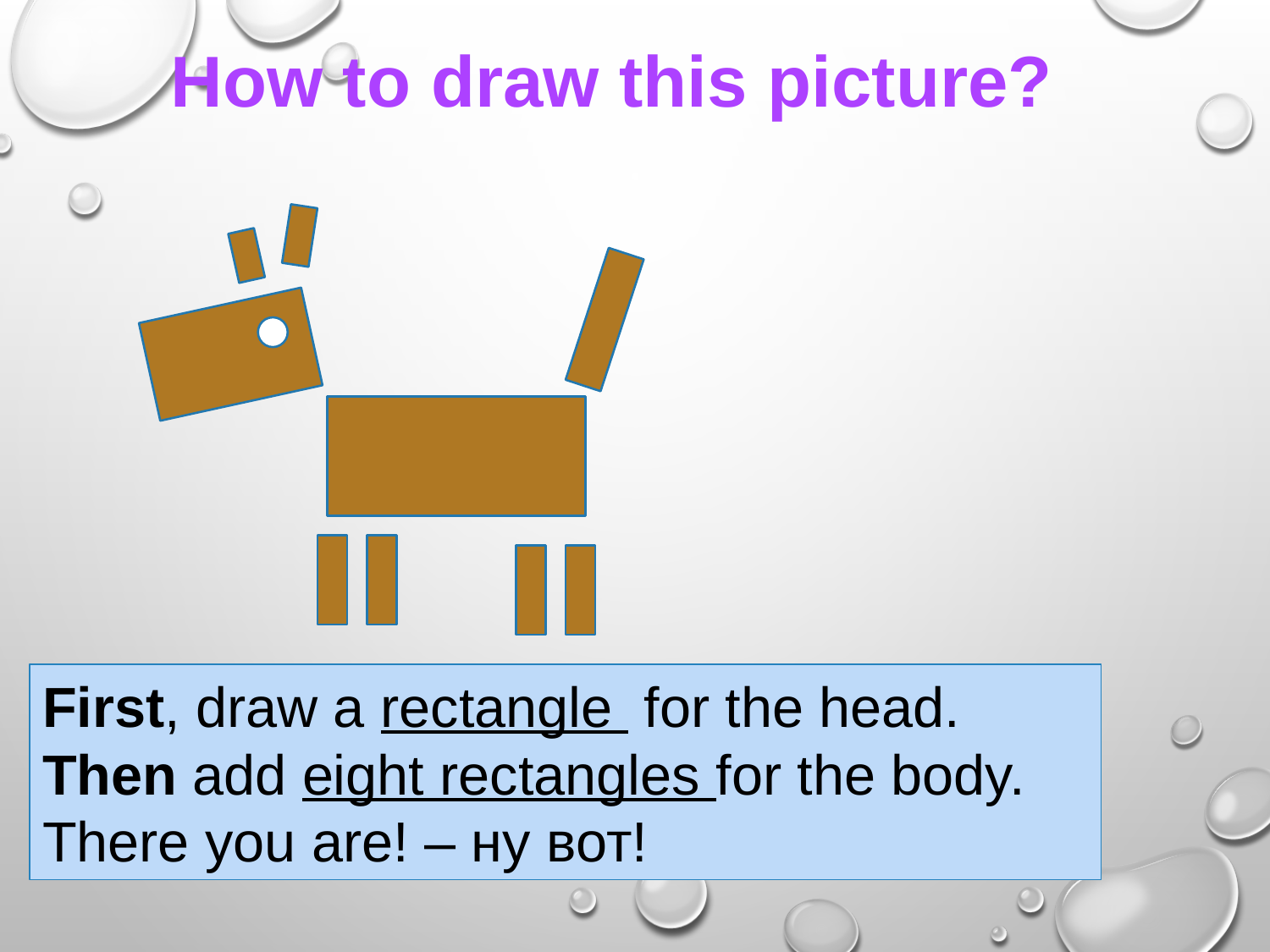

# How to draw this picture?

First, draw a rectangle  for the head.
Then add eight rectangles for the body.
There you are! – ну вот!